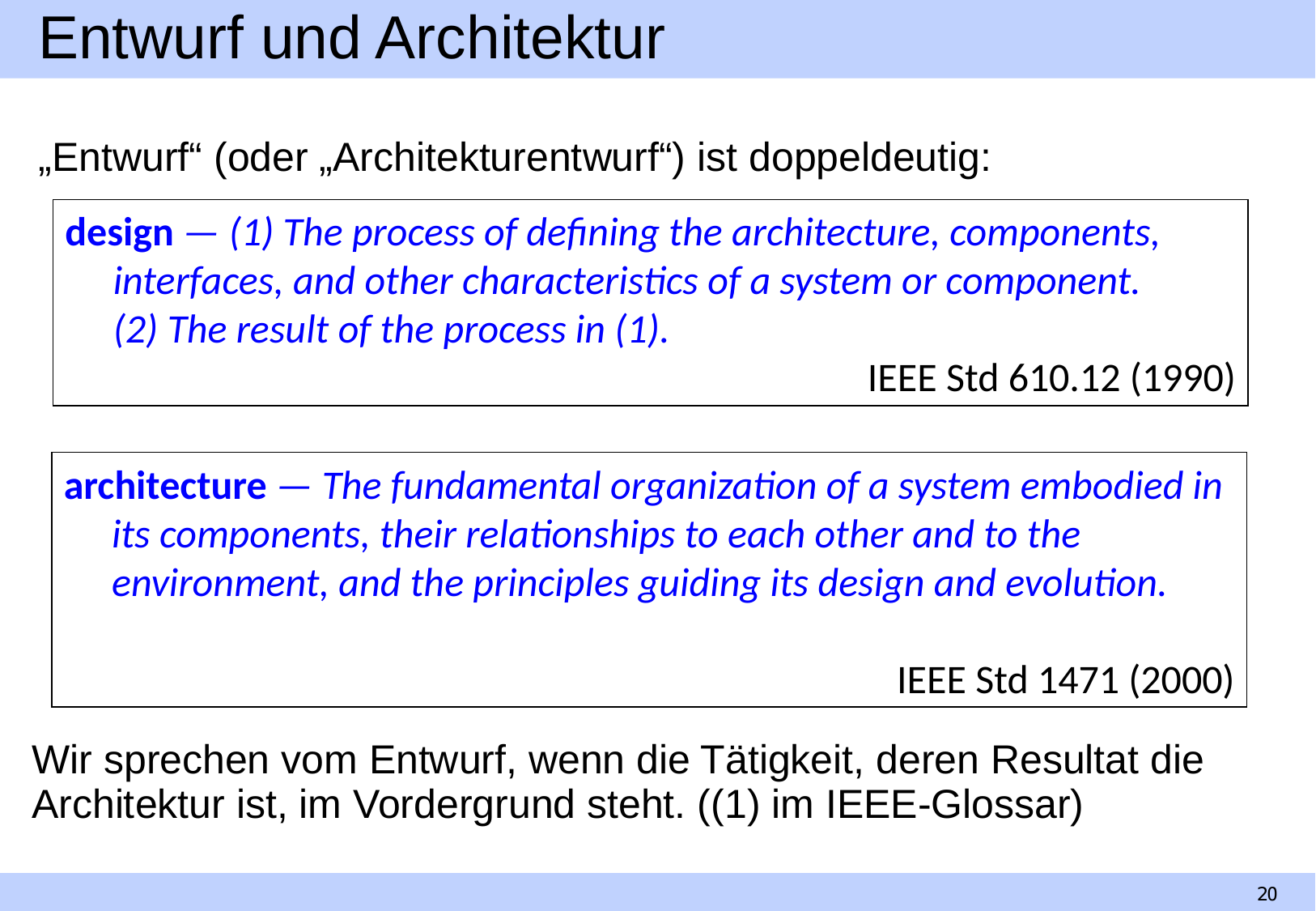

# Entwurf und Architektur
„Entwurf“ (oder „Architekturentwurf“) ist doppeldeutig:

design — (1) The process of defining the architecture, components, interfaces, and other characteristics of a system or component.
(2) The result of the process in (1).
IEEE Std 610.12 (1990)
architecture — The fundamental organization of a system embodied in its components, their relationships to each other and to the environment, and the principles guiding its design and evolution.

IEEE Std 1471 (2000)
Wir sprechen vom Entwurf, wenn die Tätigkeit, deren Resultat die Architektur ist, im Vordergrund steht. ((1) im IEEE-Glossar)
20